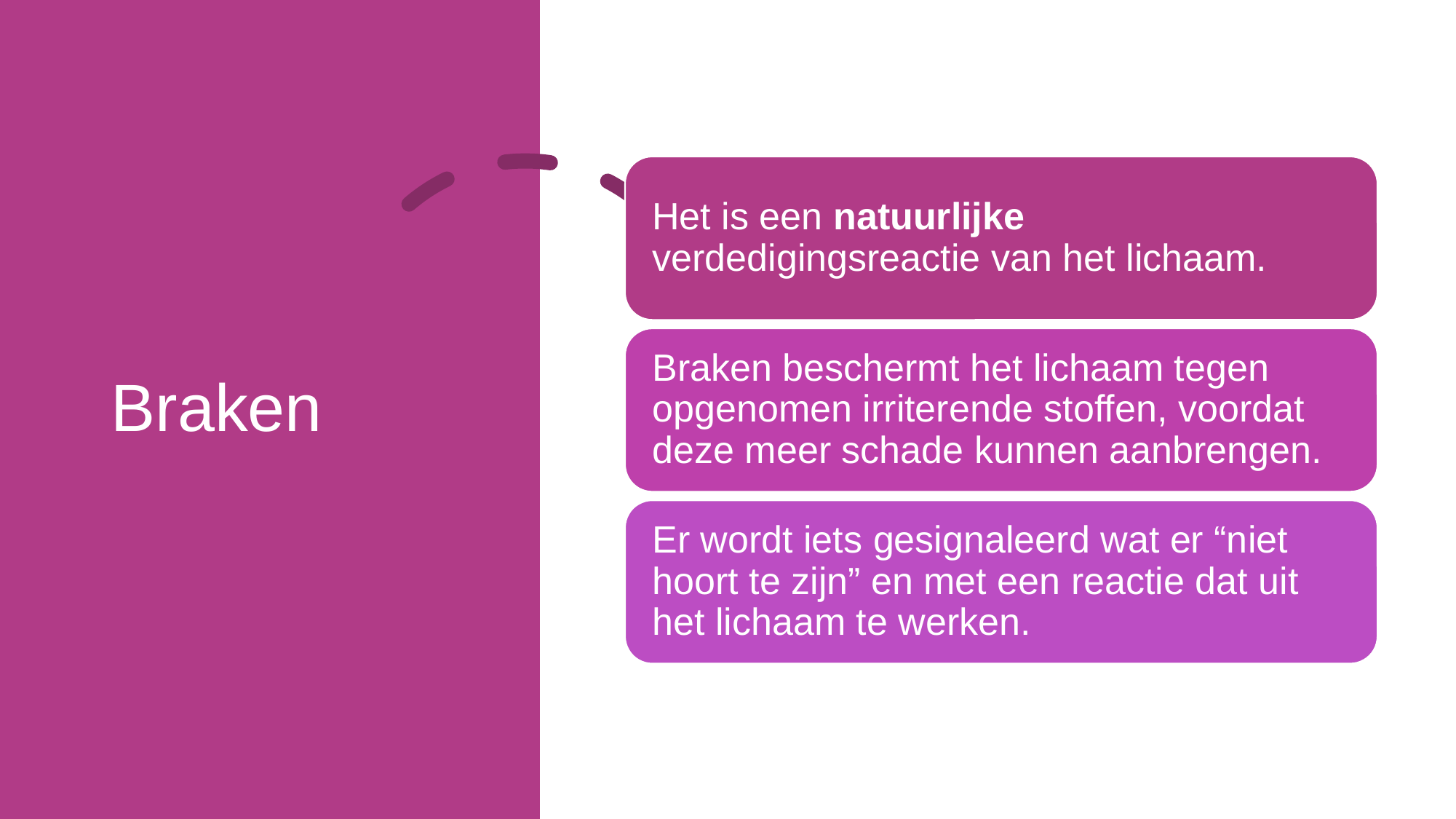

# Braken
Het is een natuurlijke verdedigingsreactie van het lichaam.
Braken beschermt het lichaam tegen opgenomen irriterende stoffen, voordat deze meer schade kunnen aanbrengen.
Er wordt iets gesignaleerd wat er “niet hoort te zijn” en met een reactie dat uit het lichaam te werken.